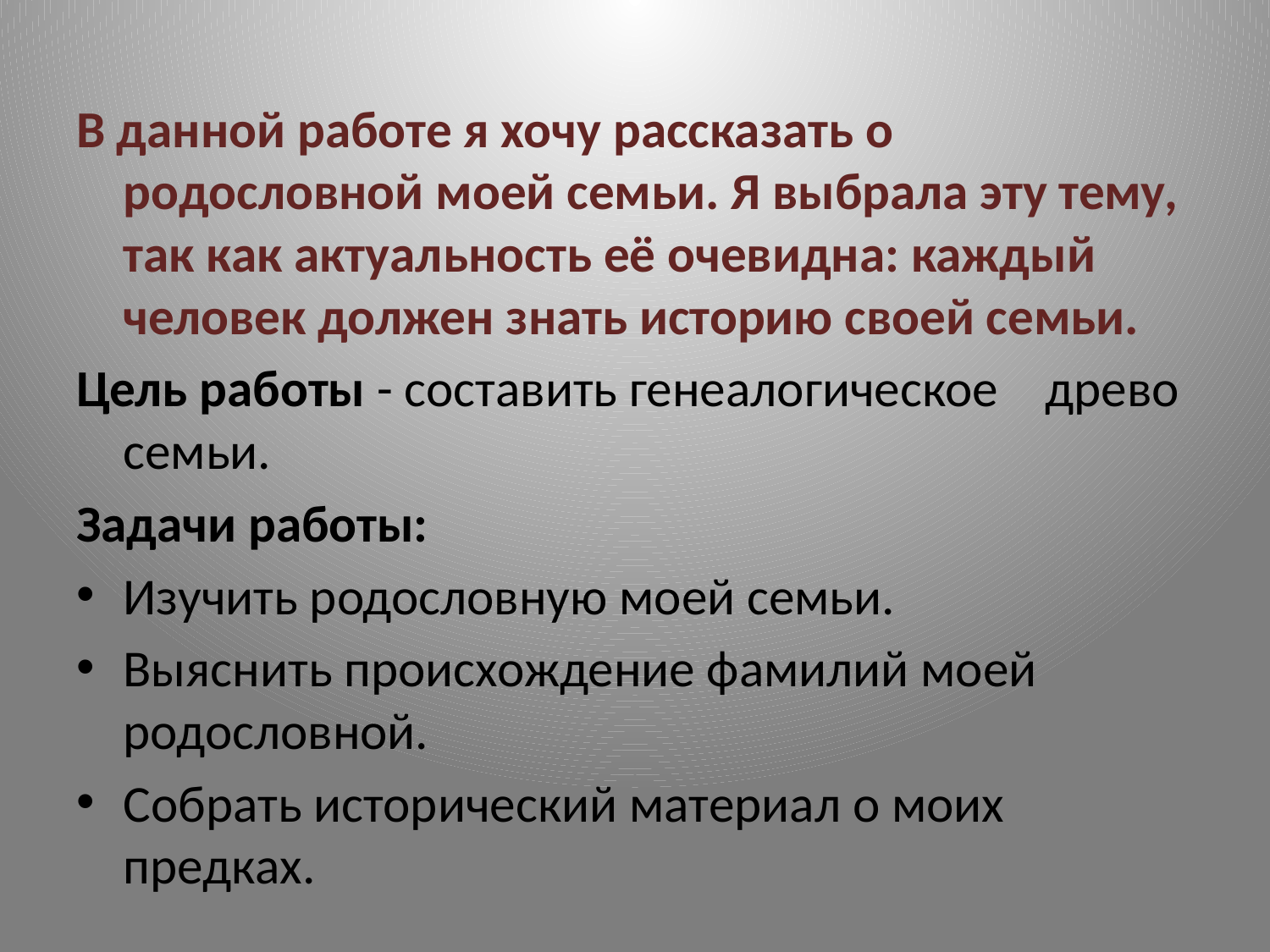

#
В данной работе я хочу рассказать о родословной моей семьи. Я выбрала эту тему, так как актуальность её очевидна: каждый человек должен знать историю своей семьи.
Цель работы - составить генеалогическое    древо семьи.
Задачи работы:
Изучить родословную моей семьи.
Выяснить происхождение фамилий моей родословной.
Собрать исторический материал о моих предках.